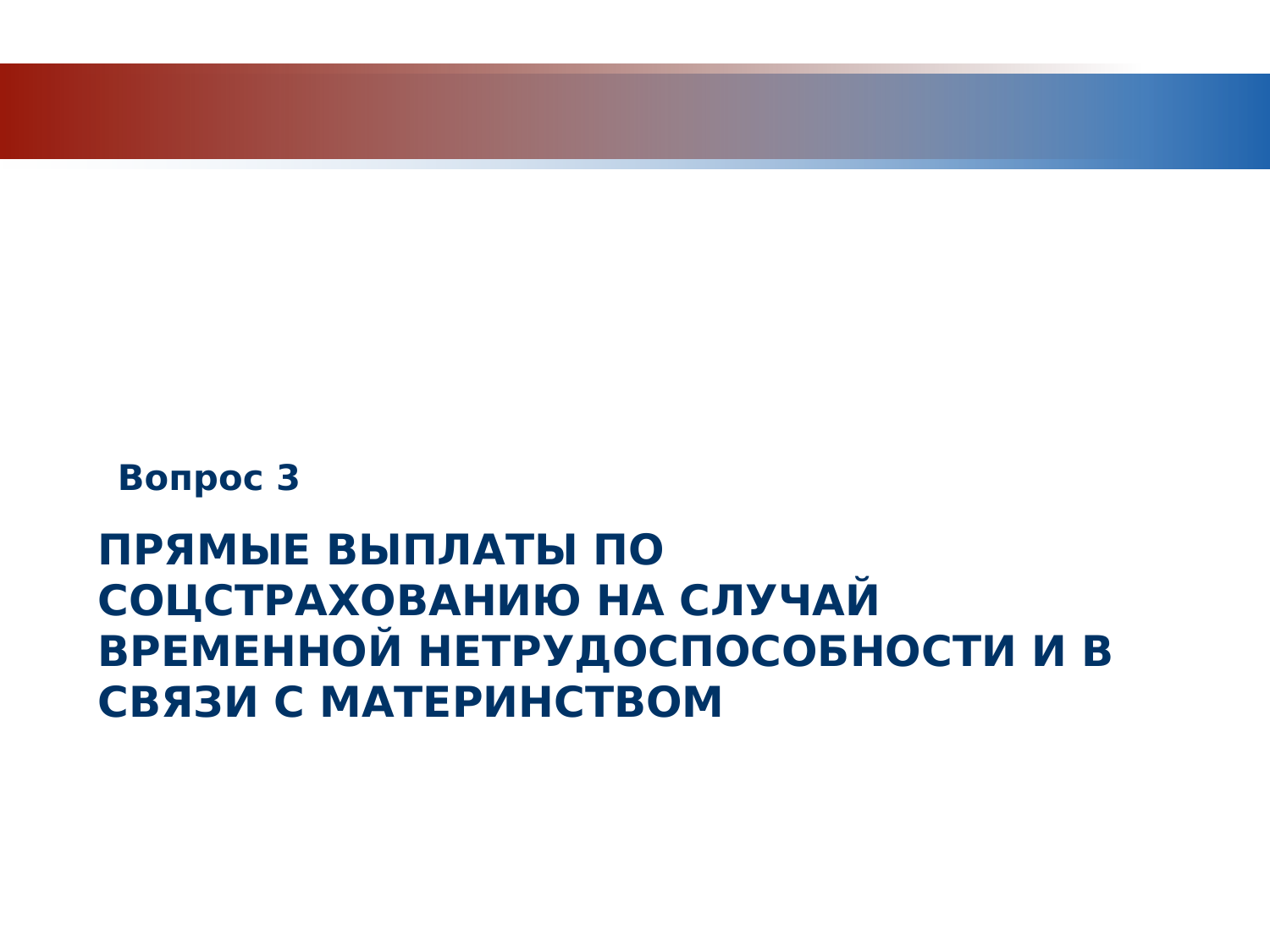

Вопрос 3
# Прямые выплаты по соцстрахованию на случай временной нетрудоспособности и в связи с материнством